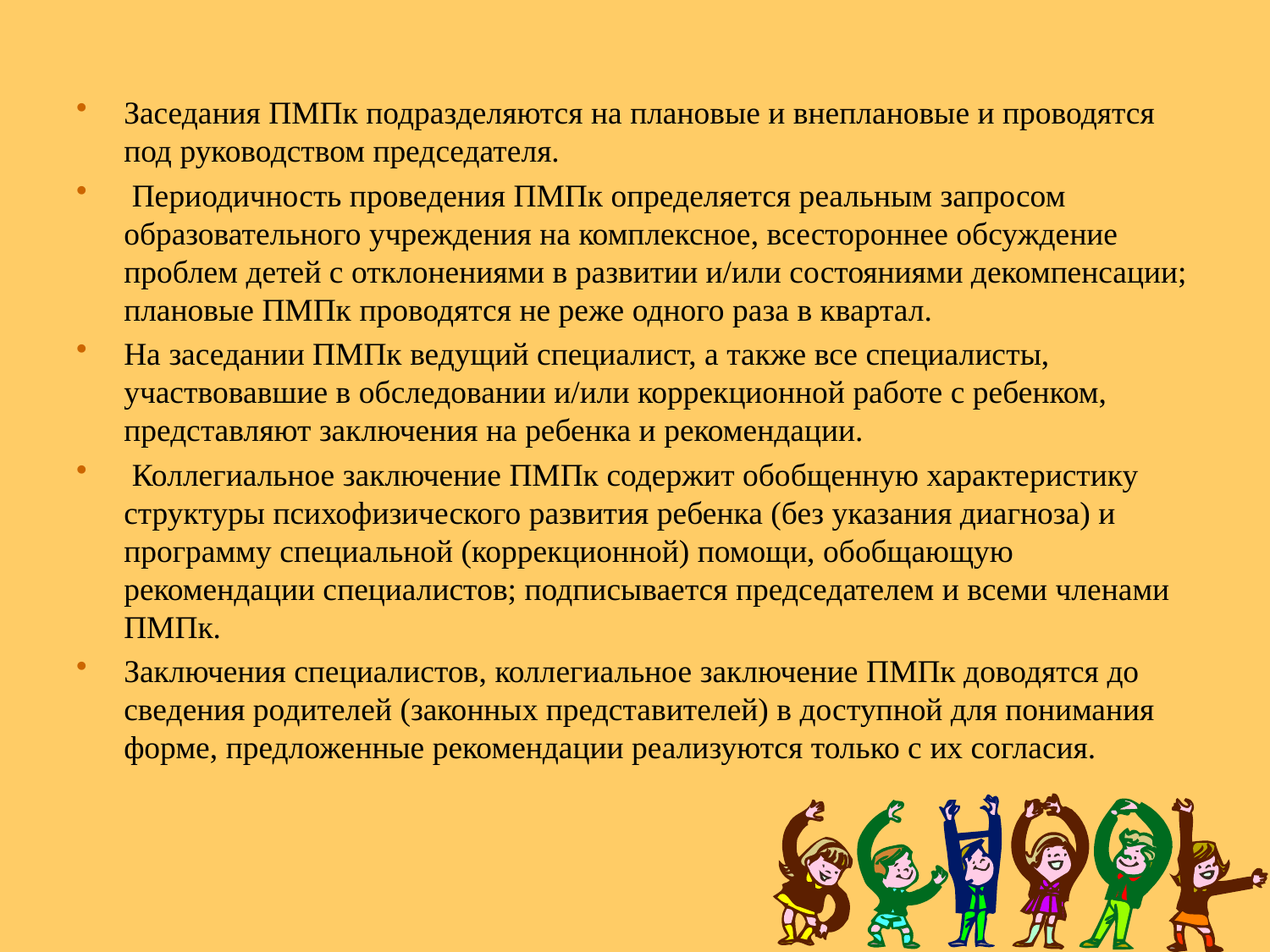

Заседания ПМПк подразделяются на плановые и внеплановые и проводятся под руководством председателя.
 Периодичность проведения ПМПк определяется реальным запросом образовательного учреждения на комплексное, всестороннее обсуждение проблем детей с отклонениями в развитии и/или состояниями декомпенсации; плановые ПМПк проводятся не реже одного раза в квартал.
На заседании ПМПк ведущий специалист, а также все специалисты, участвовавшие в обследовании и/или коррекционной работе с ребенком, представляют заключения на ребенка и рекомендации.
 Коллегиальное заключение ПМПк содержит обобщенную характеристику структуры психофизического развития ребенка (без указания диагноза) и программу специальной (коррекционной) помощи, обобщающую рекомендации специалистов; подписывается председателем и всеми членами ПМПк.
Заключения специалистов, коллегиальное заключение ПМПк доводятся до сведения родителей (законных представителей) в доступной для понимания форме, предложенные рекомендации реализуются только с их согласия.